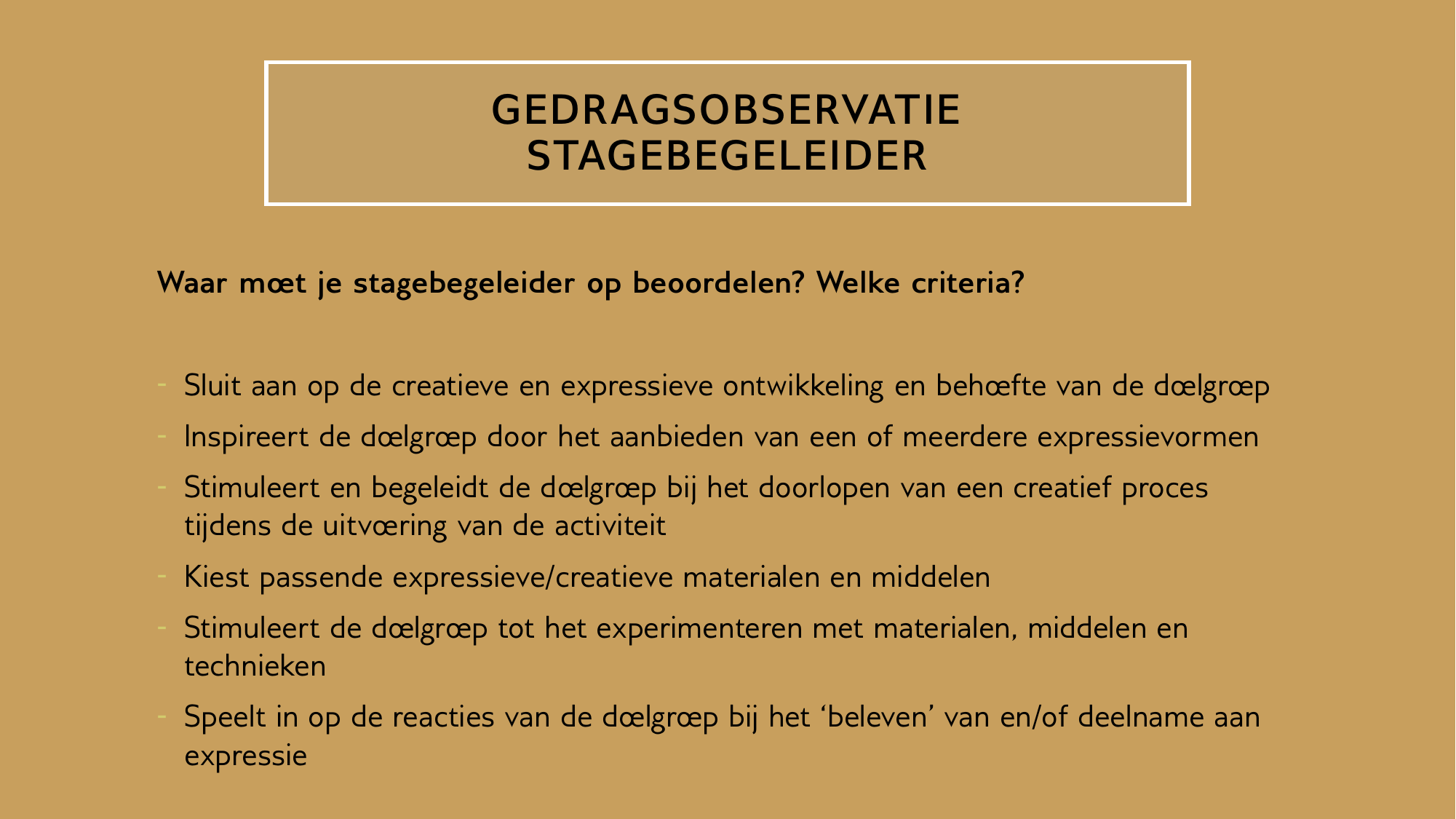

# Gedragsobservatie stagebegeleider
Waar moet je stagebegeleider op beoordelen? Welke criteria?

Sluit aan op de creatieve en expressieve ontwikkeling en behoefte van de doelgroep
Inspireert de doelgroep door het aanbieden van een of meerdere expressievormen
Stimuleert en begeleidt de doelgroep bij het doorlopen van een creatief proces tijdens de uitvoering van de activiteit
Kiest passende expressieve/creatieve materialen en middelen
Stimuleert de doelgroep tot het experimenteren met materialen, middelen en technieken
Speelt in op de reacties van de doelgroep bij het ‘beleven’ van en/of deelname aan expressie